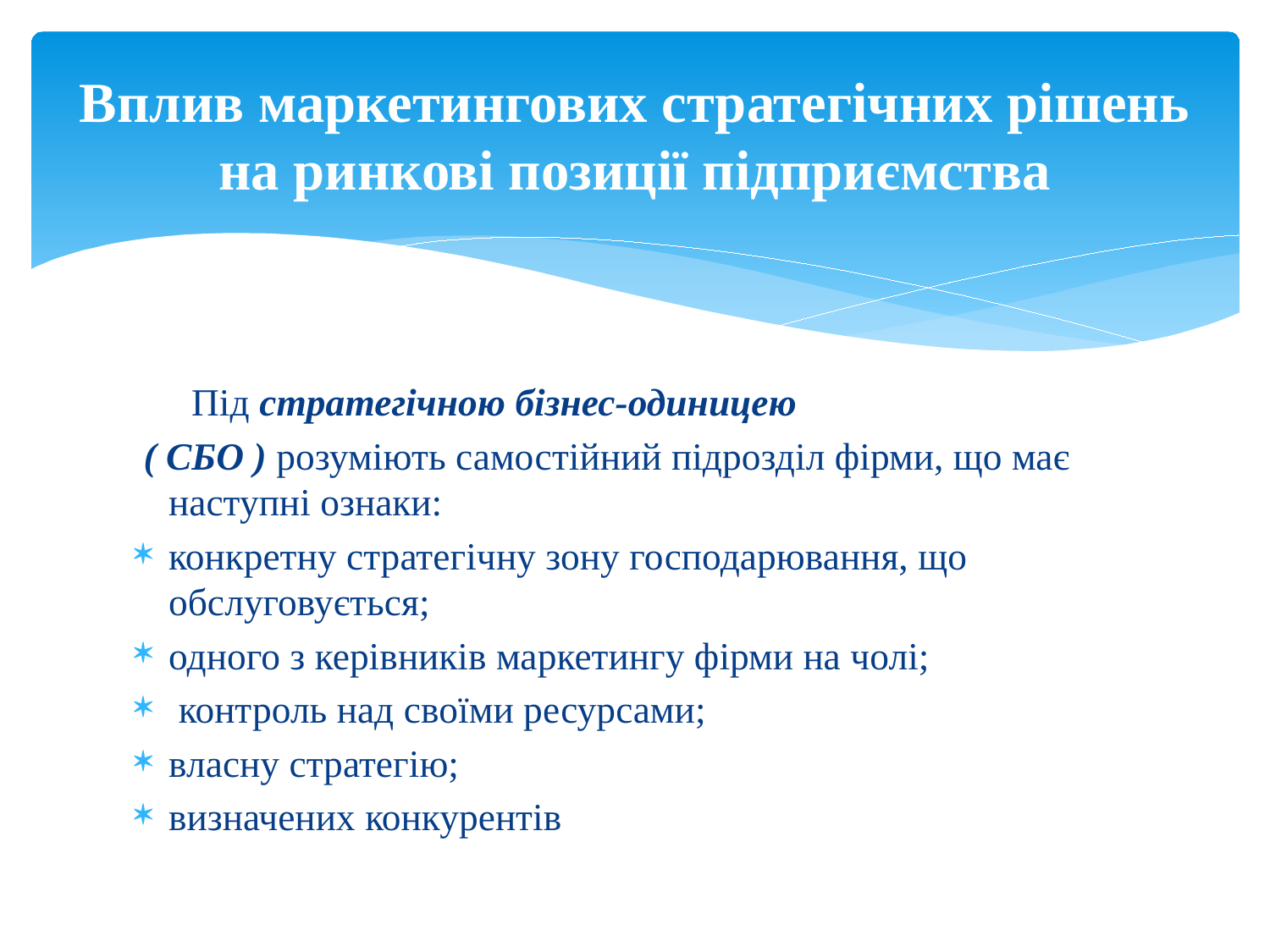

# Вплив маркетингових стратегічних рішень на ринкові позиції підприємства
       Під стратегічною бізнес-одиницею
 ( СБО ) розуміють самостійний підрозділ фірми, що має наступні ознаки:
конкретну стратегічну зону господарювання, що обслуговується;
одного з керівників маркетингу фірми на чолі;
 контроль над своїми ресурсами;
власну стратегію;
визначених конкурентів